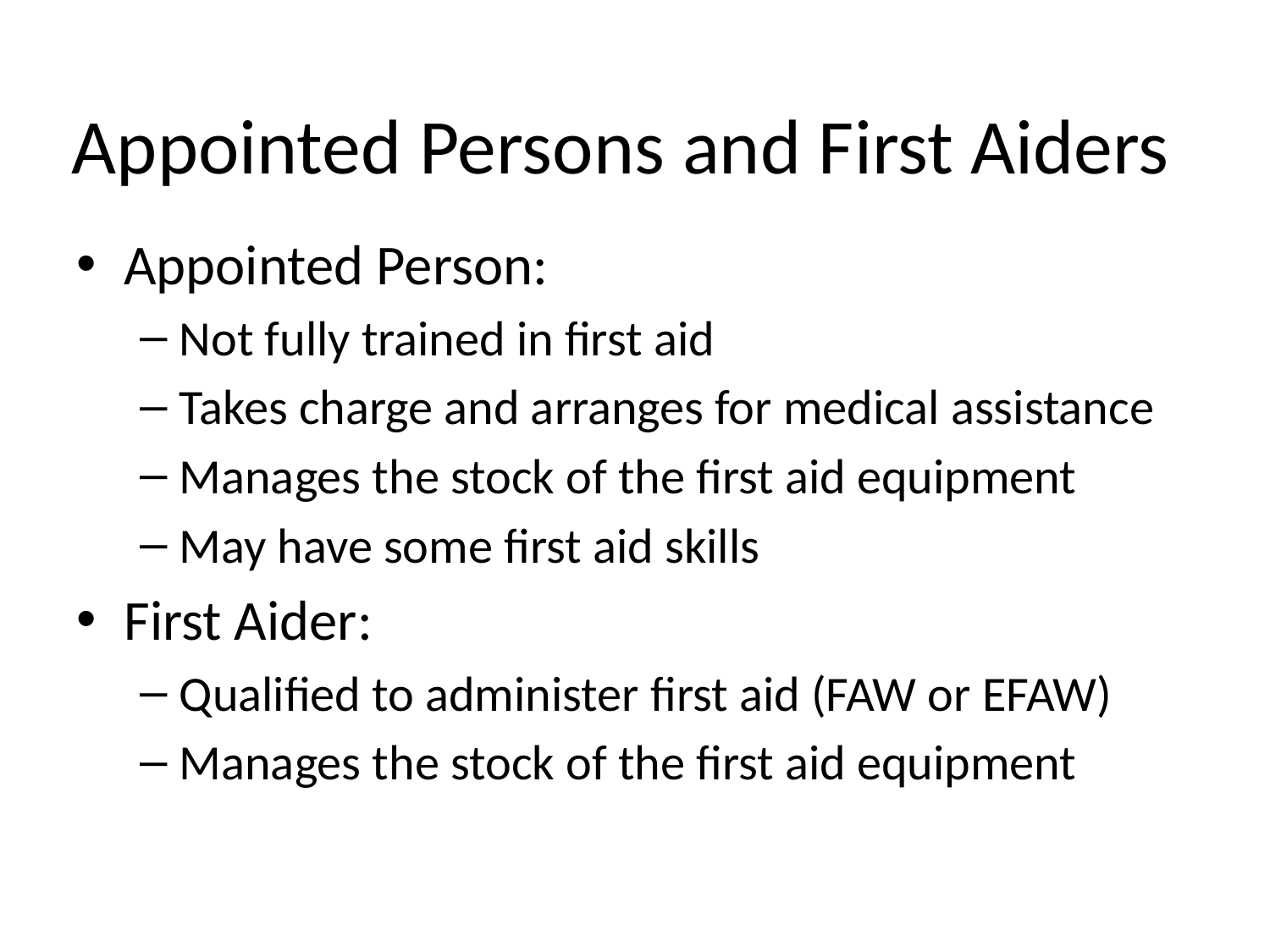

# Appointed Persons and First Aiders
Appointed Person:
Not fully trained in first aid
Takes charge and arranges for medical assistance
Manages the stock of the first aid equipment
May have some first aid skills
First Aider:
Qualified to administer first aid (FAW or EFAW)
Manages the stock of the first aid equipment